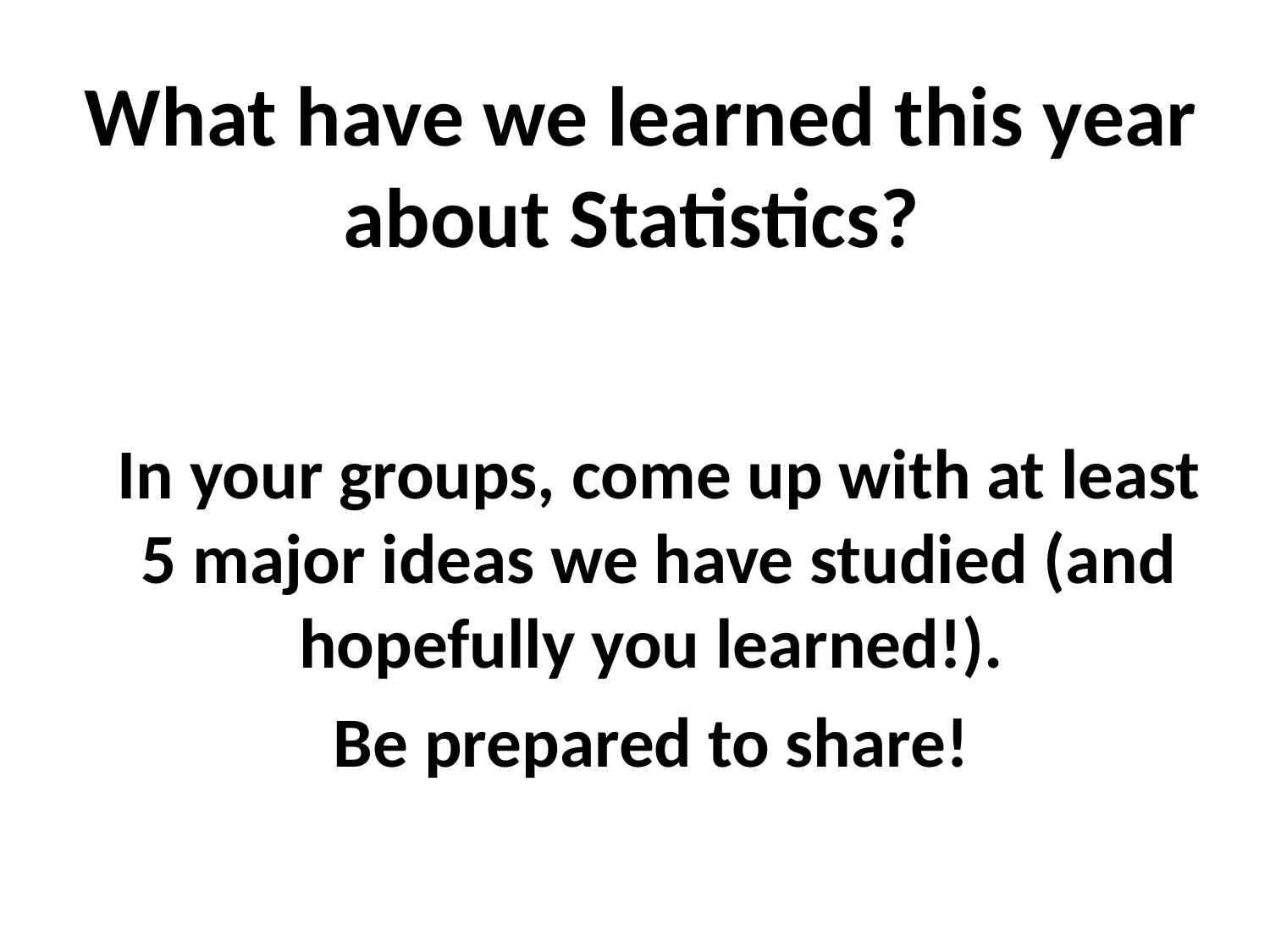

# What have we learned this year about Statistics?
In your groups, come up with at least 5 major ideas we have studied (and hopefully you learned!).
Be prepared to share!